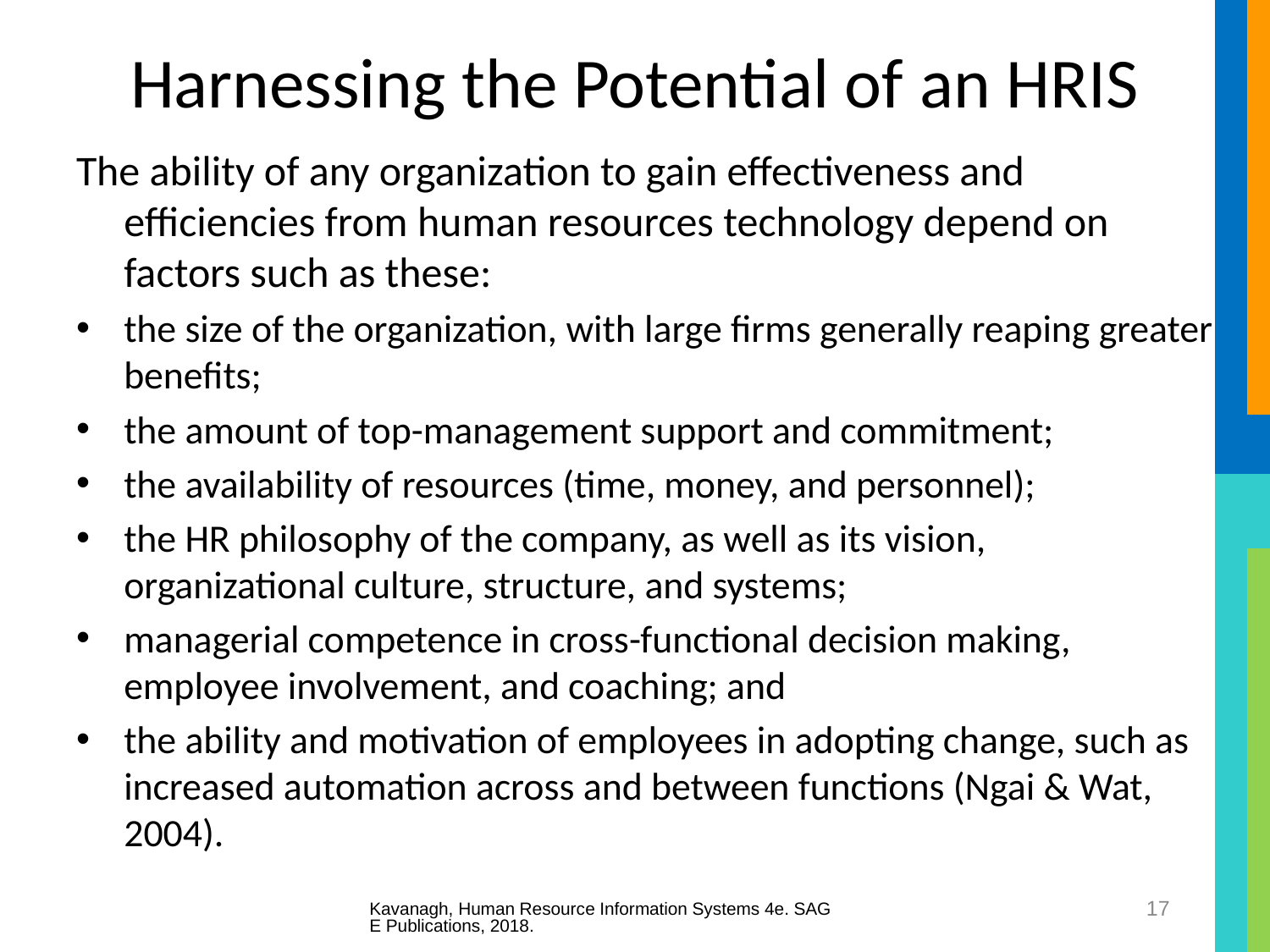

# Harnessing the Potential of an HRIS
The ability of any organization to gain effectiveness and efficiencies from human resources technology depend on factors such as these:
the size of the organization, with large firms generally reaping greater benefits;
the amount of top-management support and commitment;
the availability of resources (time, money, and personnel);
the HR philosophy of the company, as well as its vision, organizational culture, structure, and systems;
managerial competence in cross-functional decision making, employee involvement, and coaching; and
the ability and motivation of employees in adopting change, such as increased automation across and between functions (Ngai & Wat, 2004).
Kavanagh, Human Resource Information Systems 4e. SAGE Publications, 2018.
17